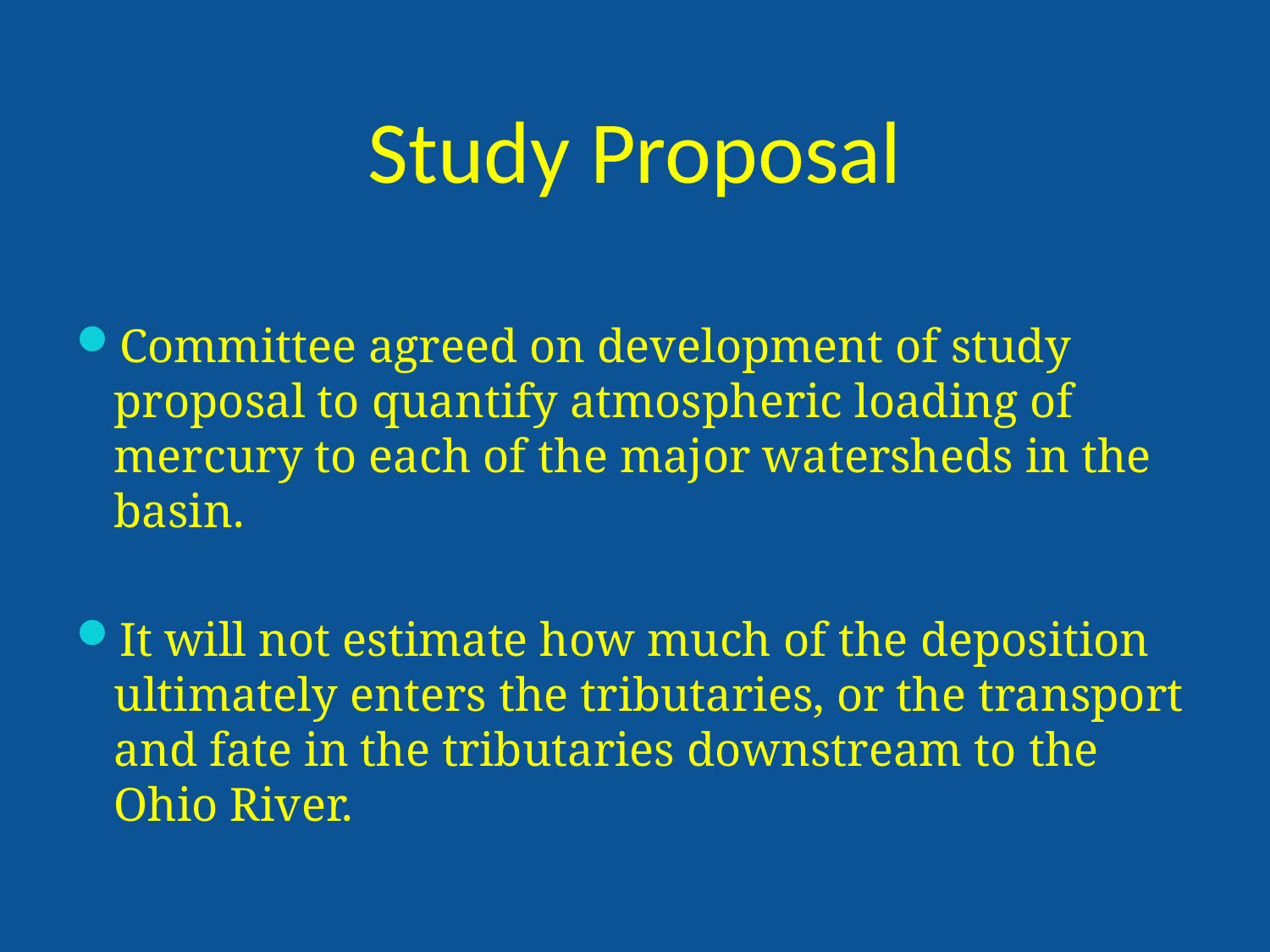

# Study Proposal
Committee agreed on development of study proposal to quantify atmospheric loading of mercury to each of the major watersheds in the basin.

It will not estimate how much of the deposition ultimately enters the tributaries, or the transport and fate in the tributaries downstream to the Ohio River.